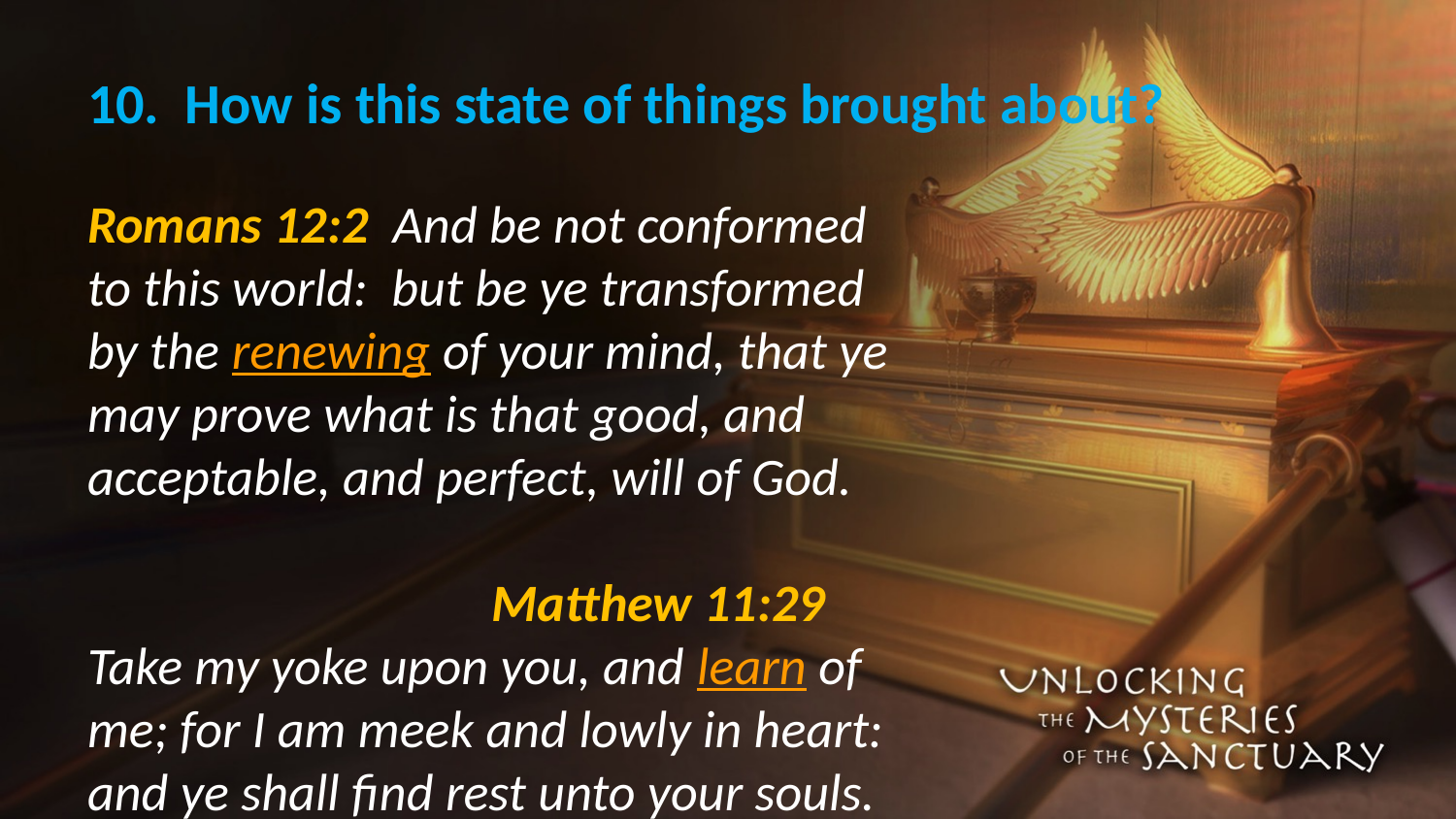

# 10.  How is this state of things brought about?

Romans 12:2  And be not conformed to this world:  but be ye transformed by the renewing of your mind, that ye may prove what is that good, and acceptable, and perfect, will of God.                                                                                                               Matthew 11:29  Take my yoke upon you, and learn of me; for I am meek and lowly in heart: and ye shall find rest unto your souls.